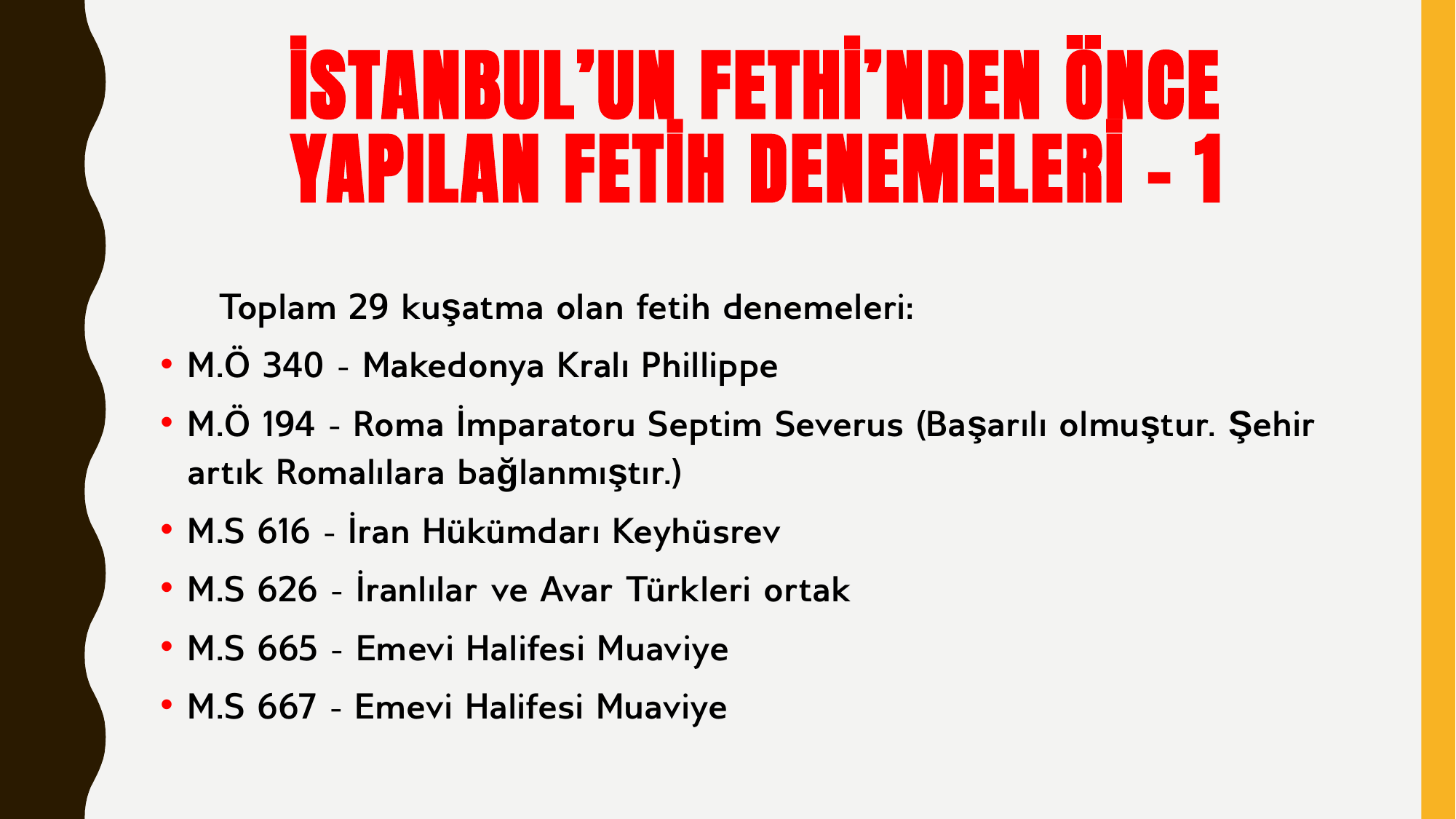

# İstanbul’un fethİ’nden önce yapIlan fetİh denemelerİ - 1
     Toplam 29 kuşatma olan fetih denemeleri:
M.Ö 340 - Makedonya Kralı Phillippe
M.Ö 194 - Roma İmparatoru Septim Severus (Başarılı olmuştur. Şehir artık Romalılara bağlanmıştır.)
M.S 616 - İran Hükümdarı Keyhüsrev
M.S 626 - İranlılar ve Avar Türkleri ortak
M.S 665 - Emevi Halifesi Muaviye
M.S 667 - Emevi Halifesi Muaviye